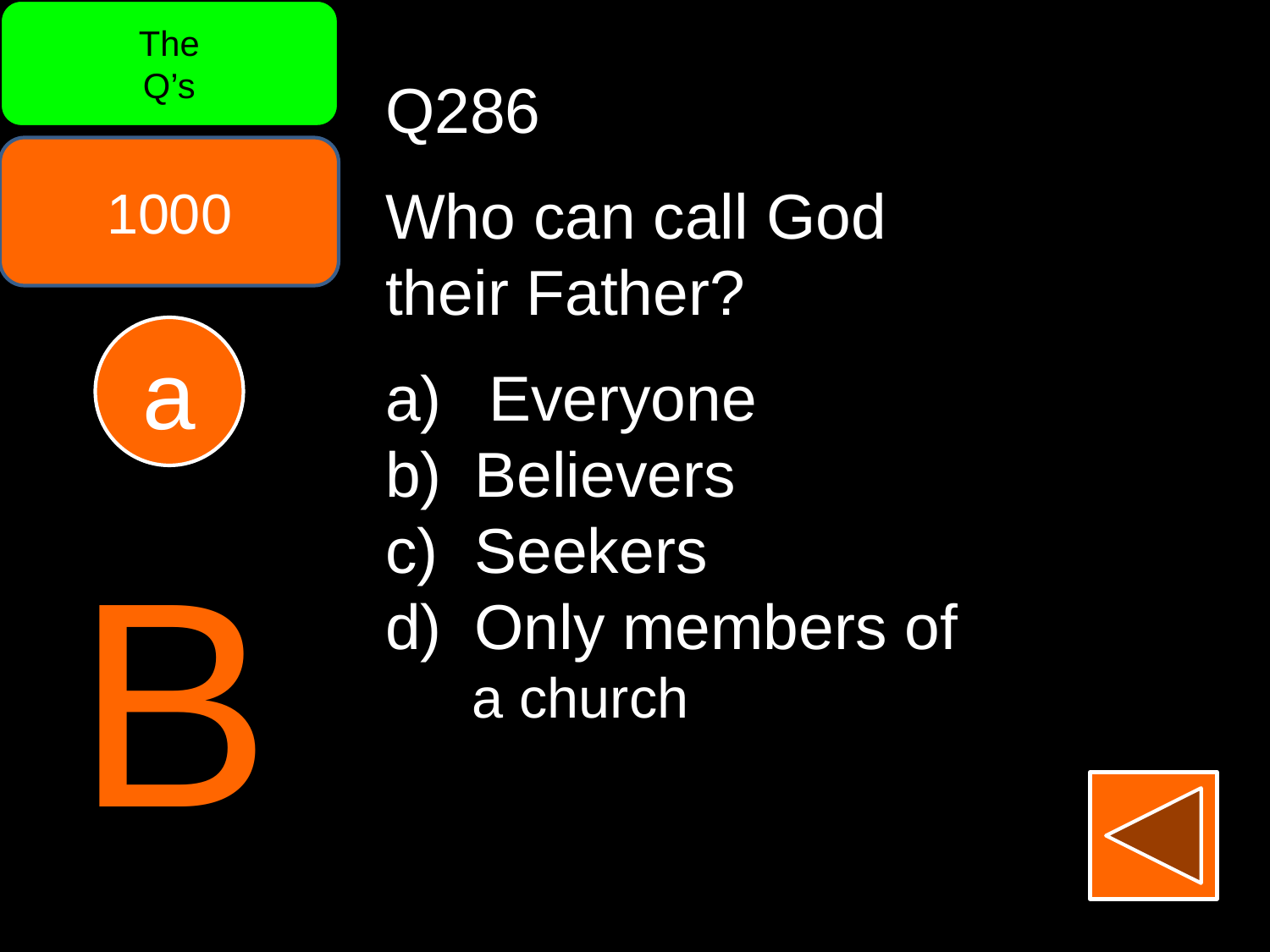

The
Q’s
Q286
Who can call God
their Father?

Everyone
 Believers
 Seekers
 Only members of
 a church
1000
a
B